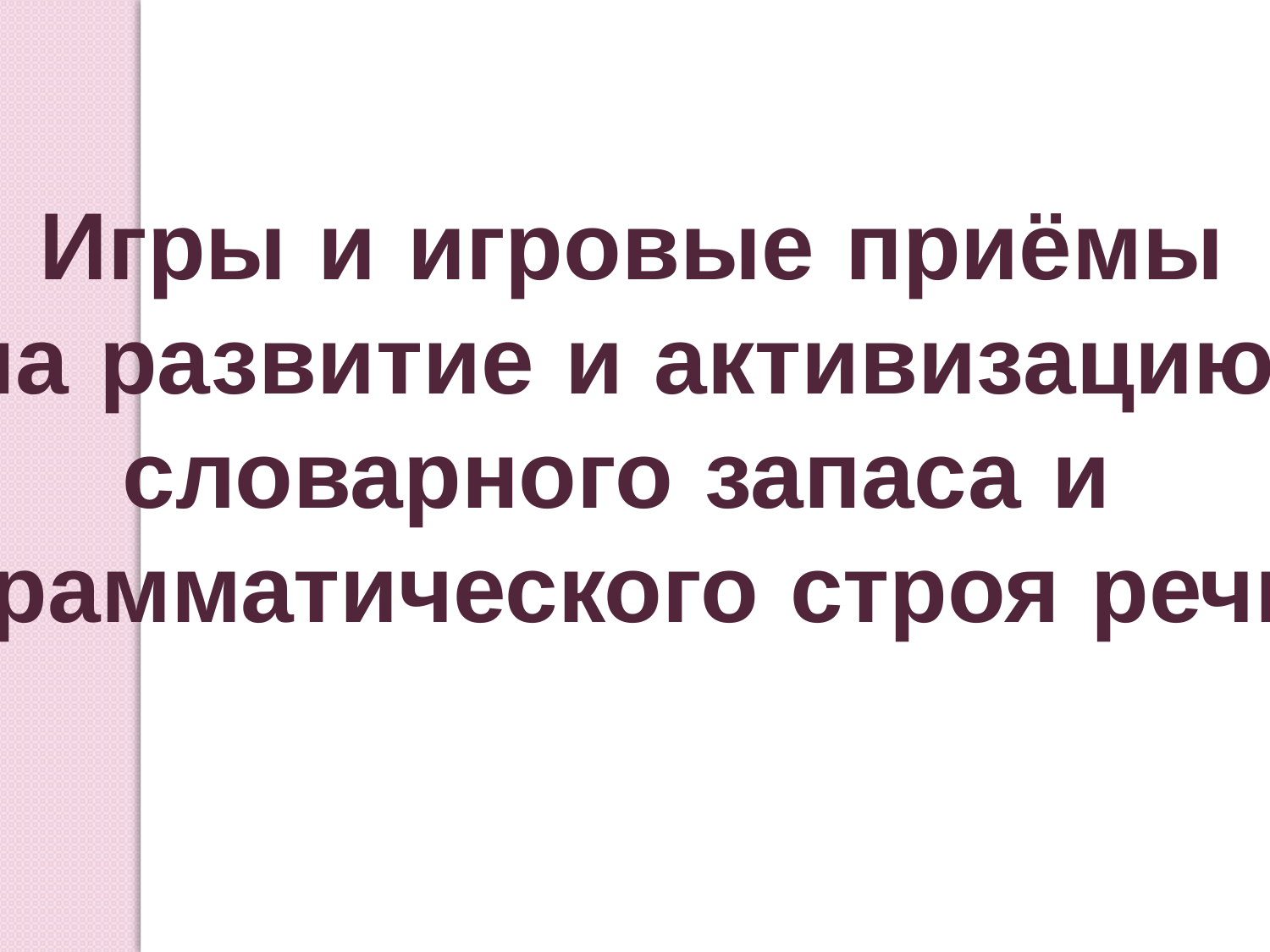

Игры и игровые приёмы
на развитие и активизацию
словарного запаса и
грамматического строя речи